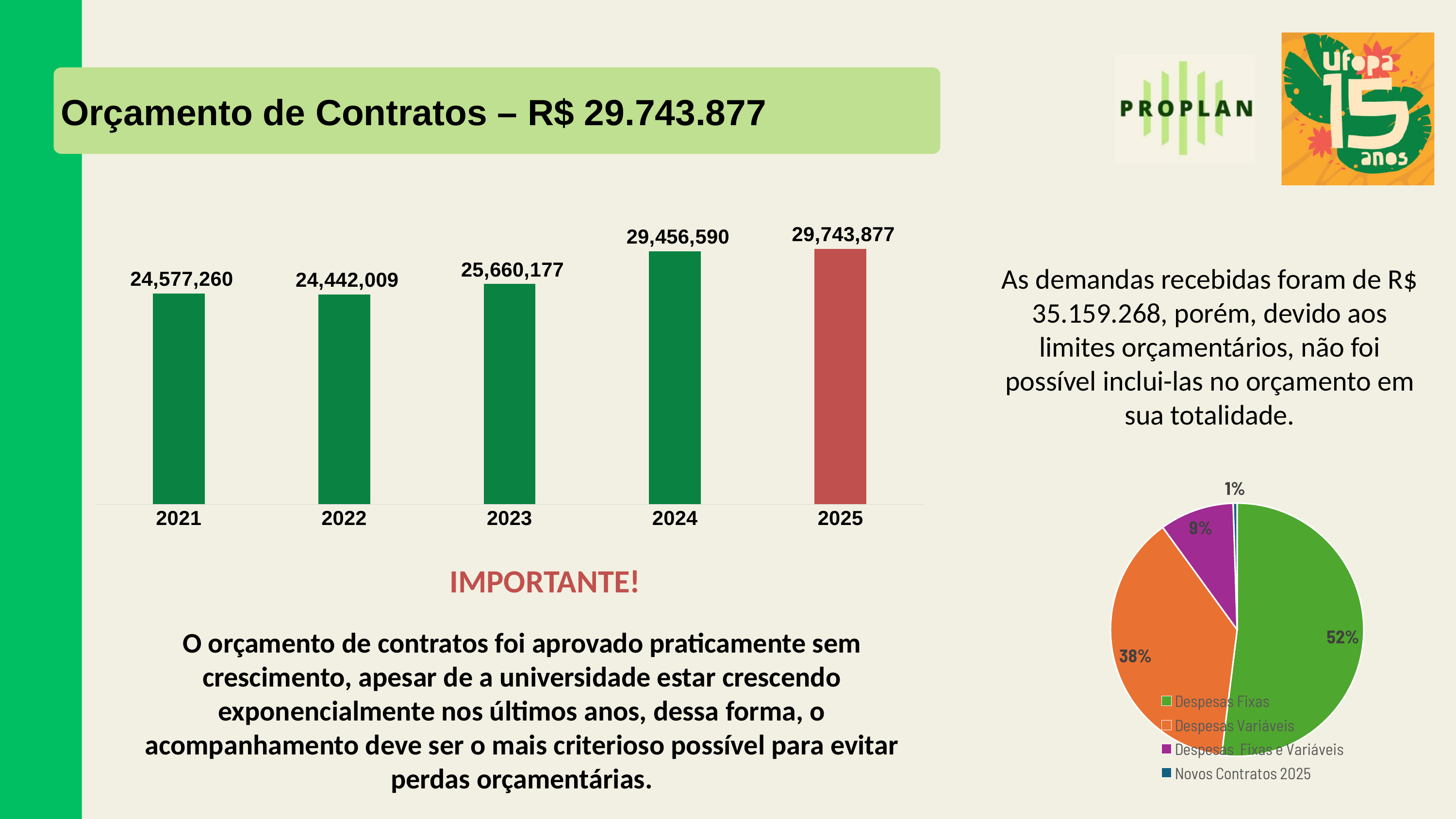

Orçamento de Contratos – R$ 29.743.877

### Chart

| Category |  |
|---|---|
| 2021 | 24577260.310000002 |
| 2022 | 24442009.0 |
| 2023 | 25660177.182972454 |
| 2024 | 29456589.660000004 |
| 2025 | 29743877.0 |
As demandas recebidas foram de R$ 35.159.268, porém, devido aos limites orçamentários, não foi possível inclui-las no orçamento em sua totalidade.

### Chart

| Category | PGO 2025 |
|---|---|
| Despesas Fixas | 15457412.209999997 |
| Despesas Variáveis | 11312295.299999999 |
| Despesas  Fixas e Variáveis | 2825250.9899999998 |
| Novos Contratos 2025 | 148918.42 |
IMPORTANTE!
O orçamento de contratos foi aprovado praticamente sem crescimento, apesar de a universidade estar crescendo exponencialmente nos últimos anos, dessa forma, o acompanhamento deve ser o mais criterioso possível para evitar perdas orçamentárias.